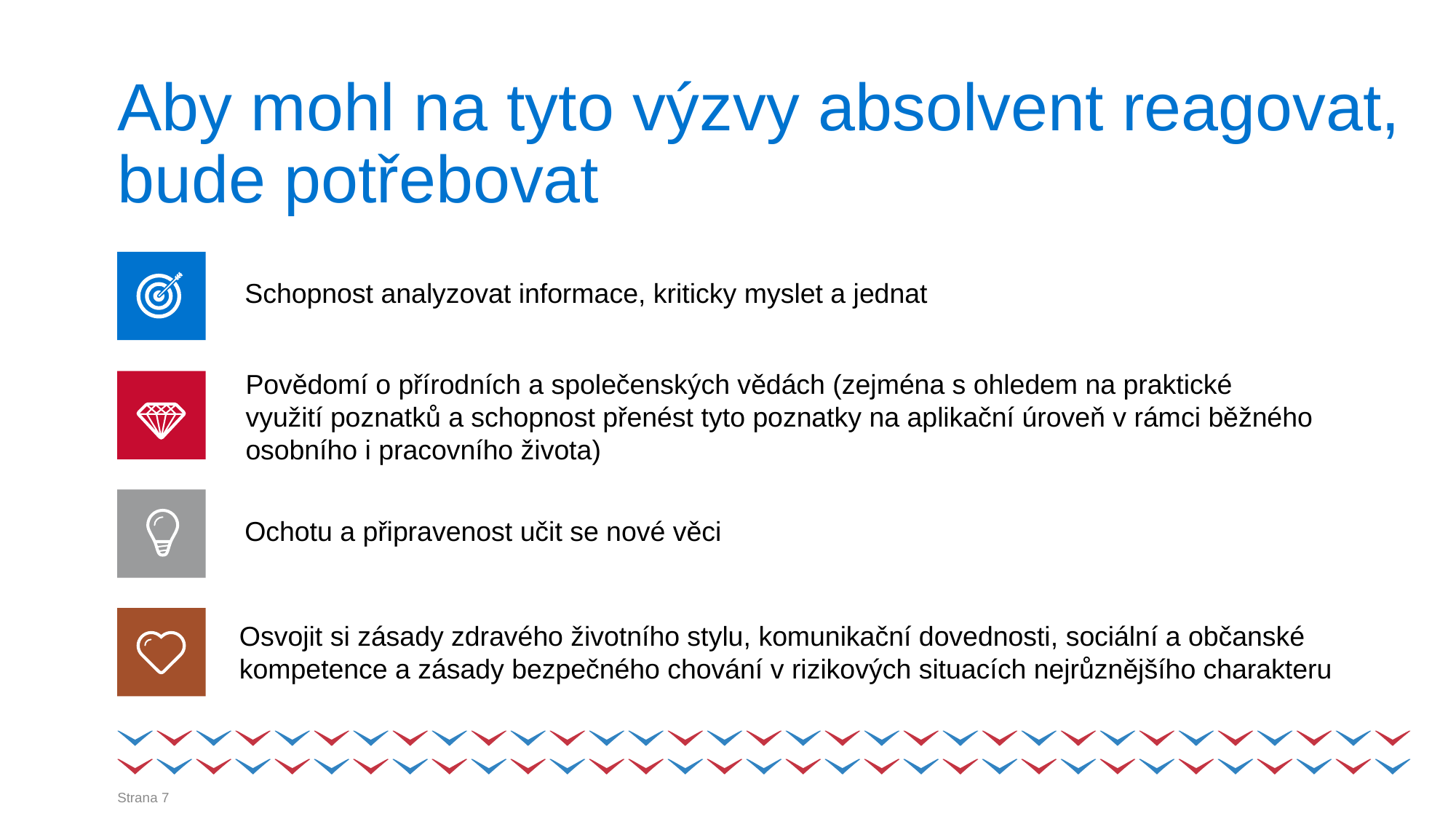

# Aby mohl na tyto výzvy absolvent reagovat, bude potřebovat

Schopnost analyzovat informace, kriticky myslet a jednat
Povědomí o přírodních a společenských vědách (zejména s ohledem na praktické
využití poznatků a schopnost přenést tyto poznatky na aplikační úroveň v rámci běžného osobního i pracovního života)

Ochotu a připravenost učit se nové věci

Osvojit si zásady zdravého životního stylu, komunikační dovednosti, sociální a občanské kompetence a zásady bezpečného chování v rizikových situacích nejrůznějšího charakteru